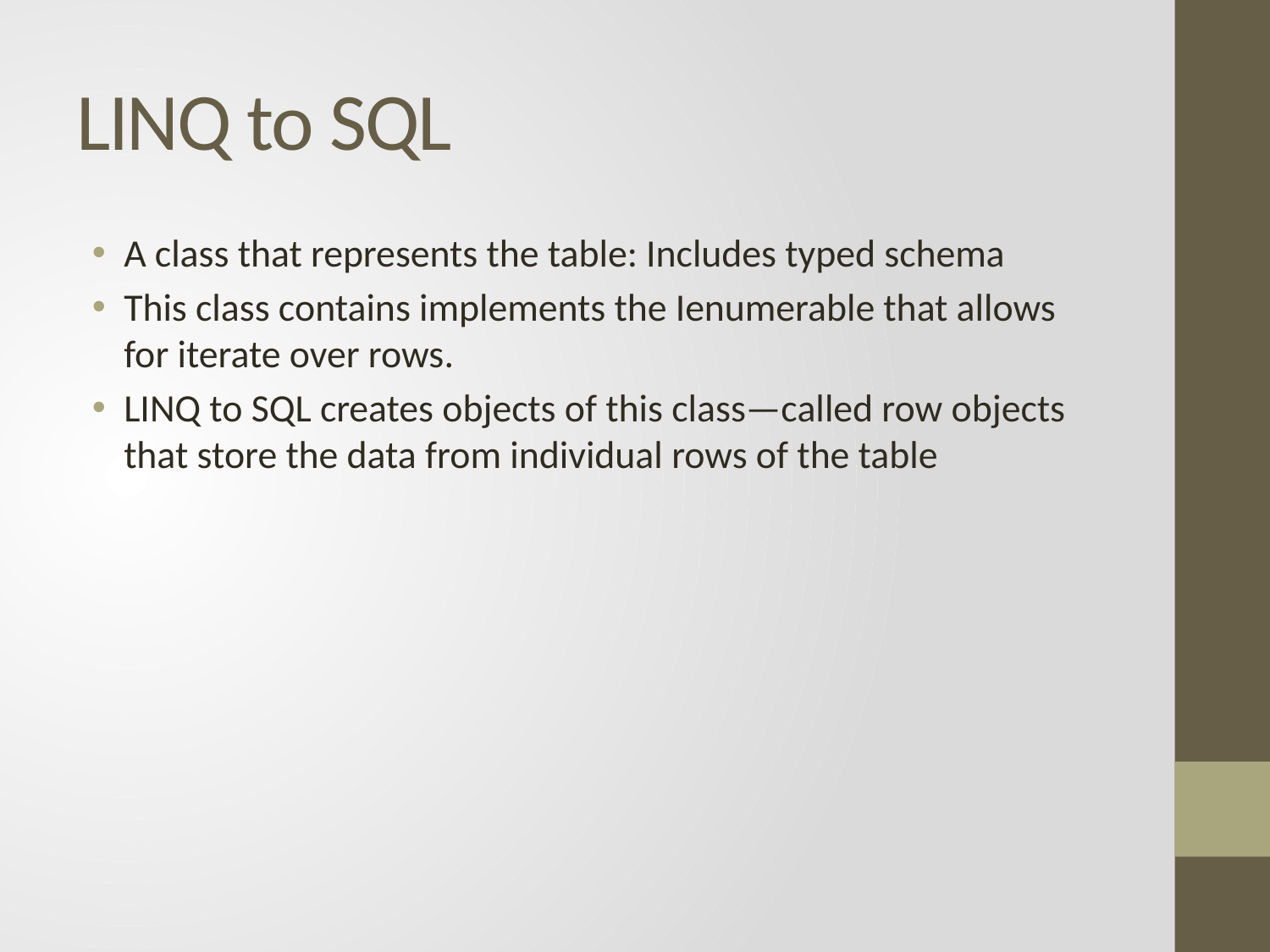

# LINQ to SQL
A class that represents the table: Includes typed schema
This class contains implements the Ienumerable that allows for iterate over rows.
LINQ to SQL creates objects of this class—called row objects that store the data from individual rows of the table